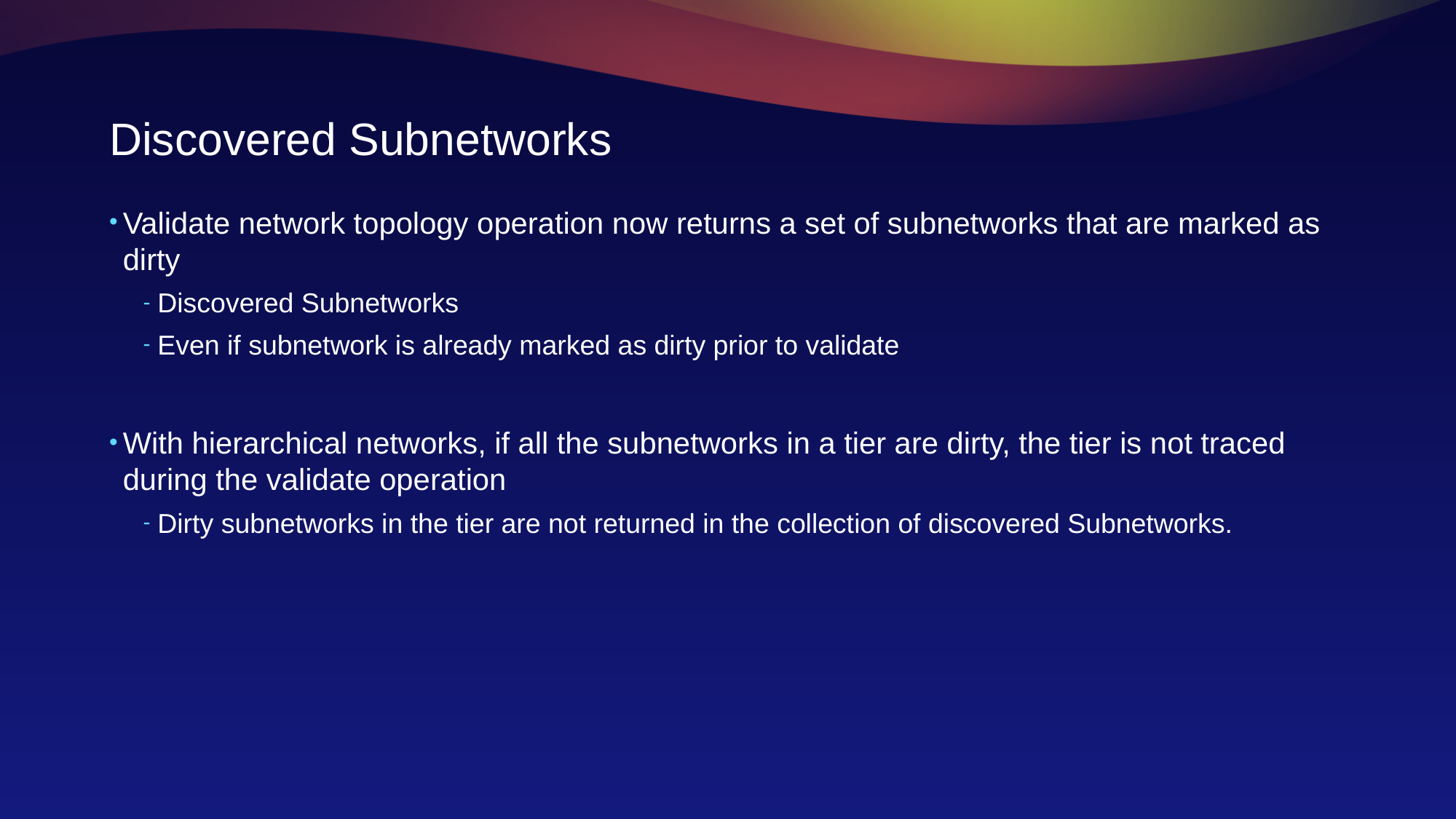

# Discovered Subnetworks
Validate network topology operation now returns a set of subnetworks that are marked as dirty
Discovered Subnetworks
Even if subnetwork is already marked as dirty prior to validate

With hierarchical networks, if all the subnetworks in a tier are dirty, the tier is not traced during the validate operation
Dirty subnetworks in the tier are not returned in the collection of discovered Subnetworks.